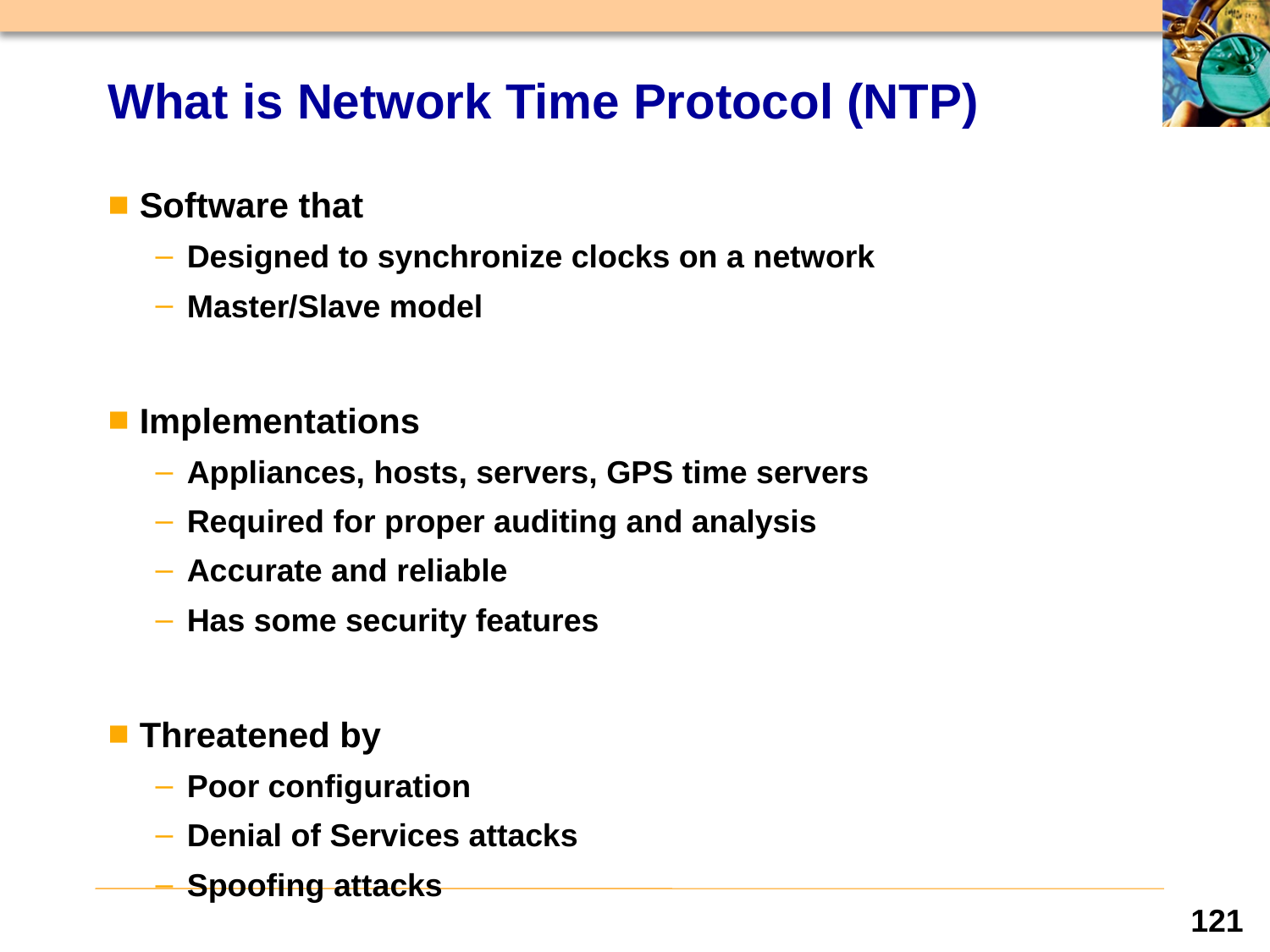

# What is Network Time Protocol (NTP)
Software that
Designed to synchronize clocks on a network
Master/Slave model

Implementations
Appliances, hosts, servers, GPS time servers
Required for proper auditing and analysis
Accurate and reliable
Has some security features

Threatened by
Poor configuration
Denial of Services attacks
Spoofing attacks